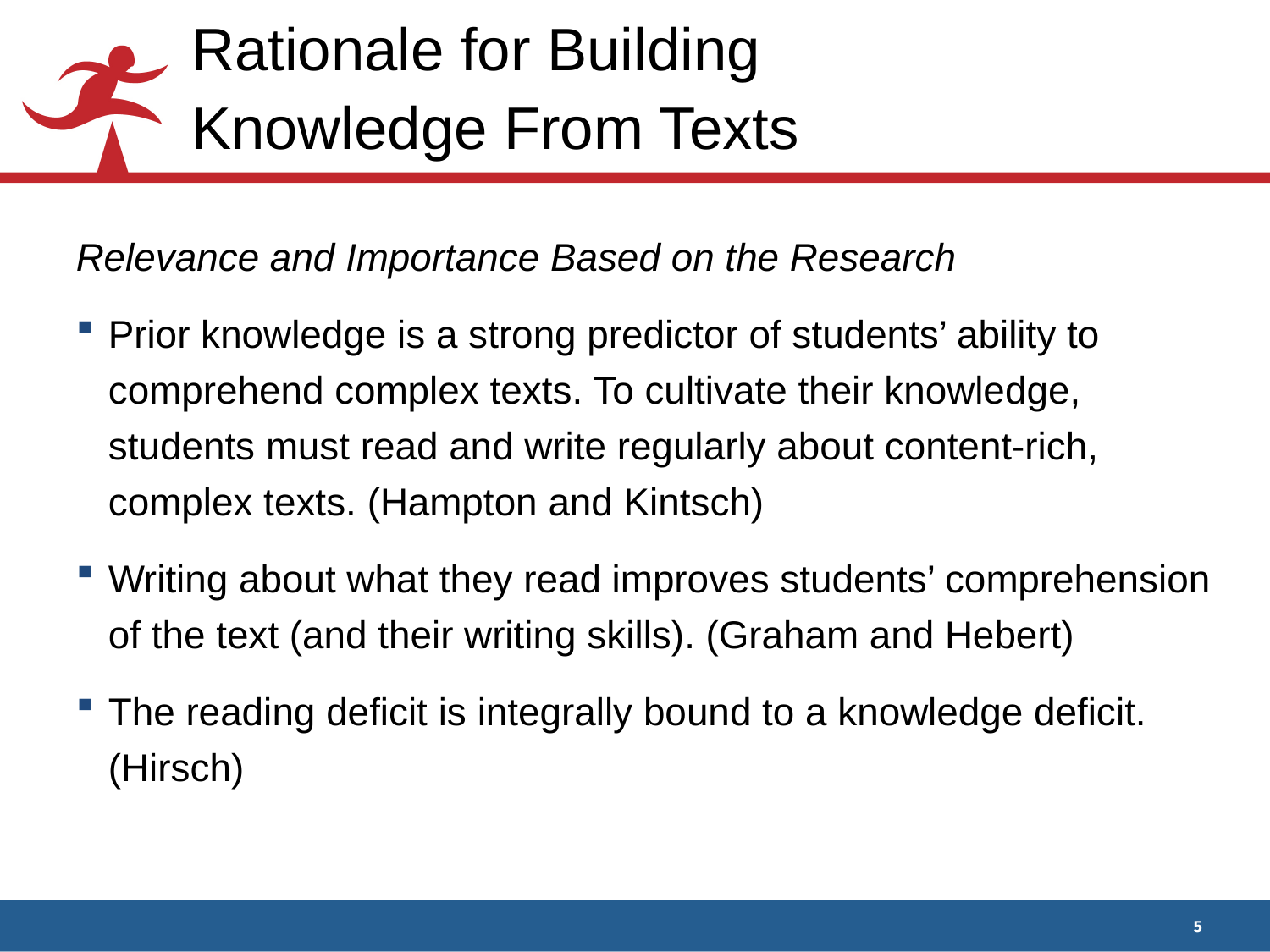

# Rationale for Building Knowledge From Texts
Relevance and Importance Based on the Research
Prior knowledge is a strong predictor of students’ ability to comprehend complex texts. To cultivate their knowledge, students must read and write regularly about content-rich, complex texts. (Hampton and Kintsch)
Writing about what they read improves students’ comprehension of the text (and their writing skills). (Graham and Hebert)
The reading deficit is integrally bound to a knowledge deficit. (Hirsch)